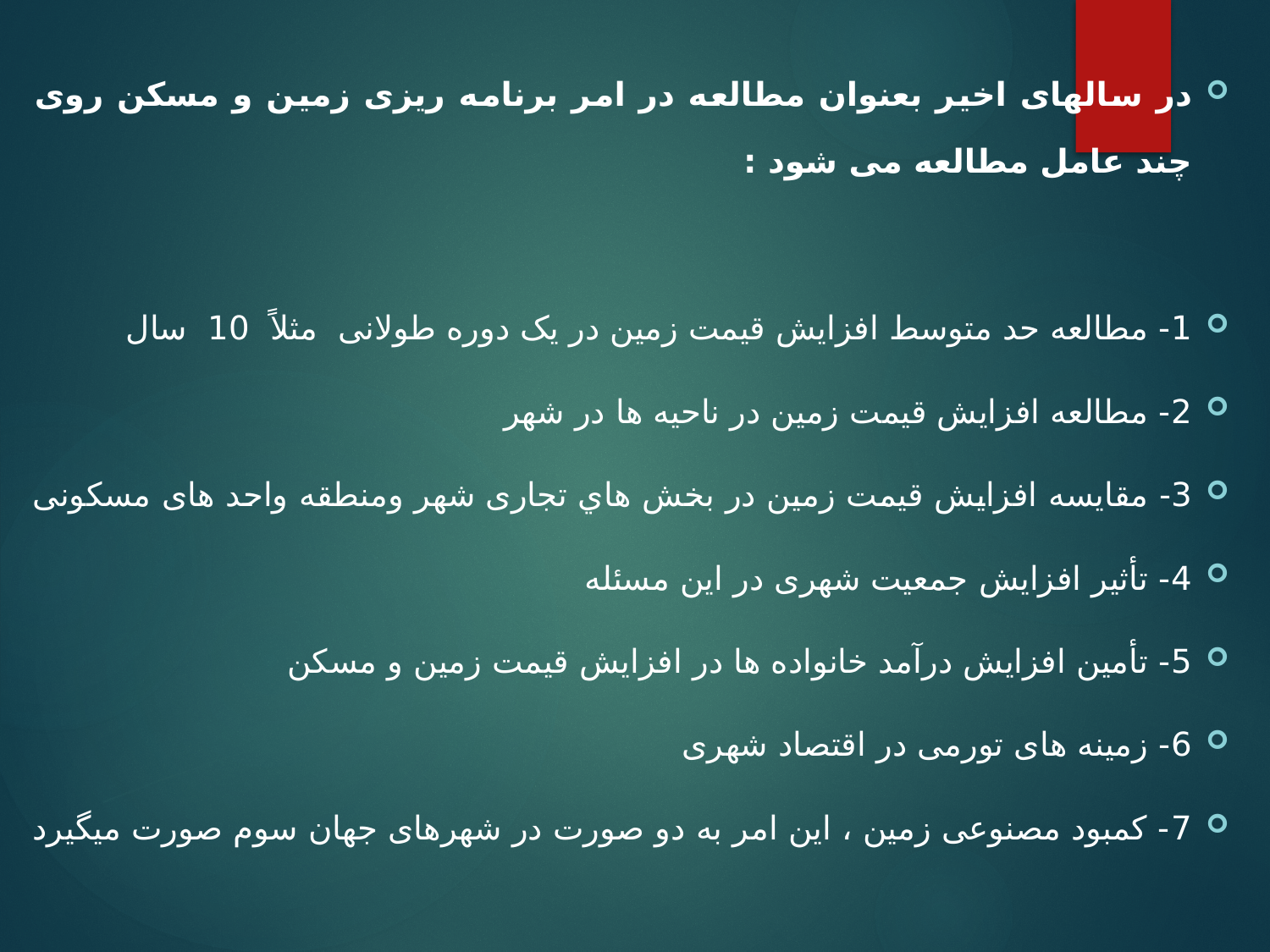

در سالهای اخیر بعنوان مطالعه در امر برنامه ریزی زمین و مسکن روی چند عامل مطالعه می شود :

1- مطالعه حد متوسط افزایش قیمت زمین در یک دوره طولانی  مثلاً  10  سال
2- مطالعه افزایش قیمت زمین در ناحیه ها در شهر
3- مقایسه افزایش قیمت زمین در بخش هاي تجاری شهر ومنطقه واحد های مسکونی
4- تأثیر افزایش جمعیت شهری در این مسئله
5- تأمین افزایش درآمد خانواده ها در افزایش قیمت زمین و مسکن
6- زمینه های تورمی در اقتصاد شهری
7- کمبود مصنوعی زمین ، این امر به دو صورت در شهرهای جهان سوم صورت میگیرد